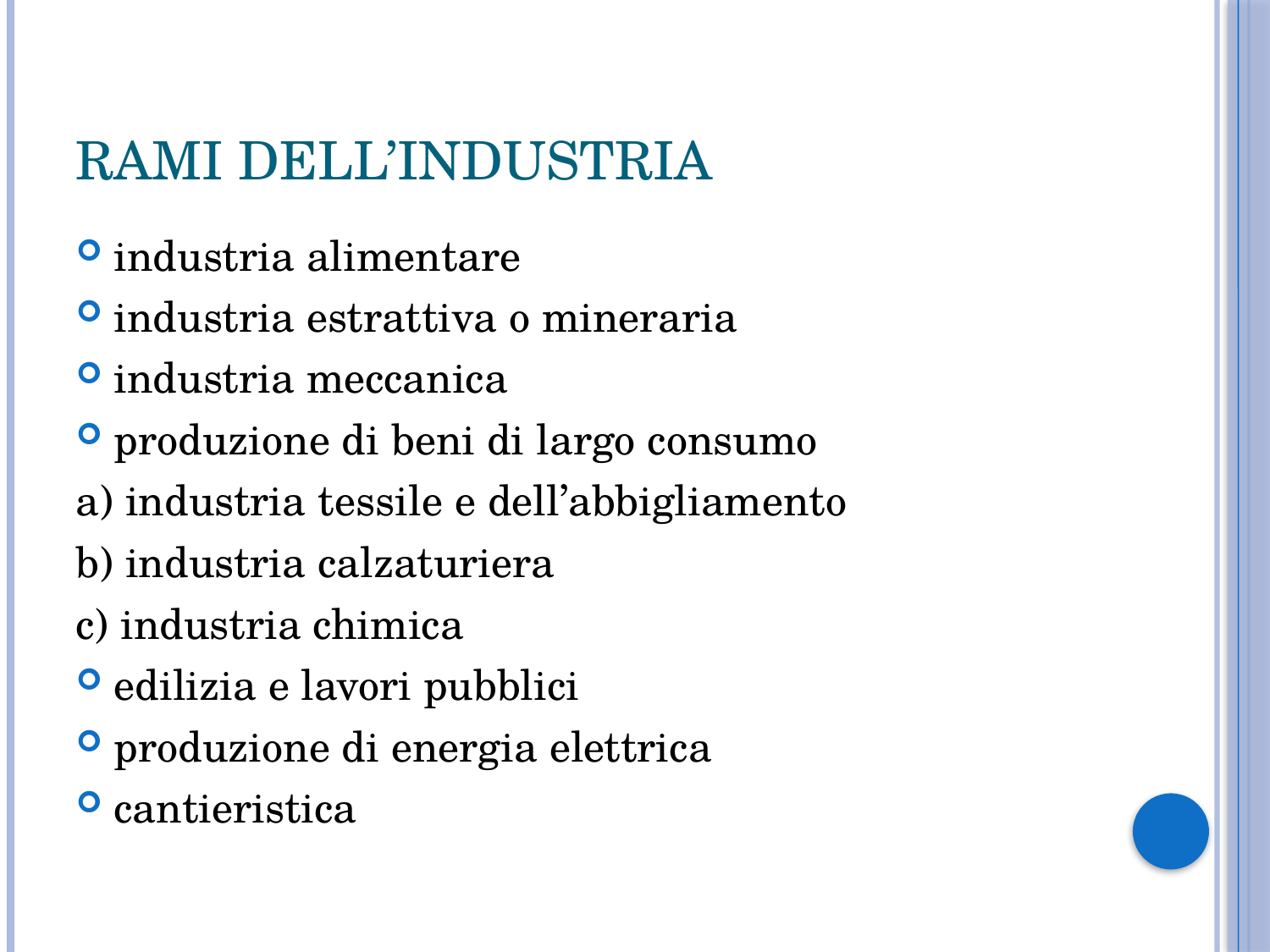

# Rami dell’industria
industria alimentare
industria estrattiva o mineraria
industria meccanica
produzione di beni di largo consumo
a) industria tessile e dell’abbigliamento
b) industria calzaturiera
c) industria chimica
edilizia e lavori pubblici
produzione di energia elettrica
cantieristica